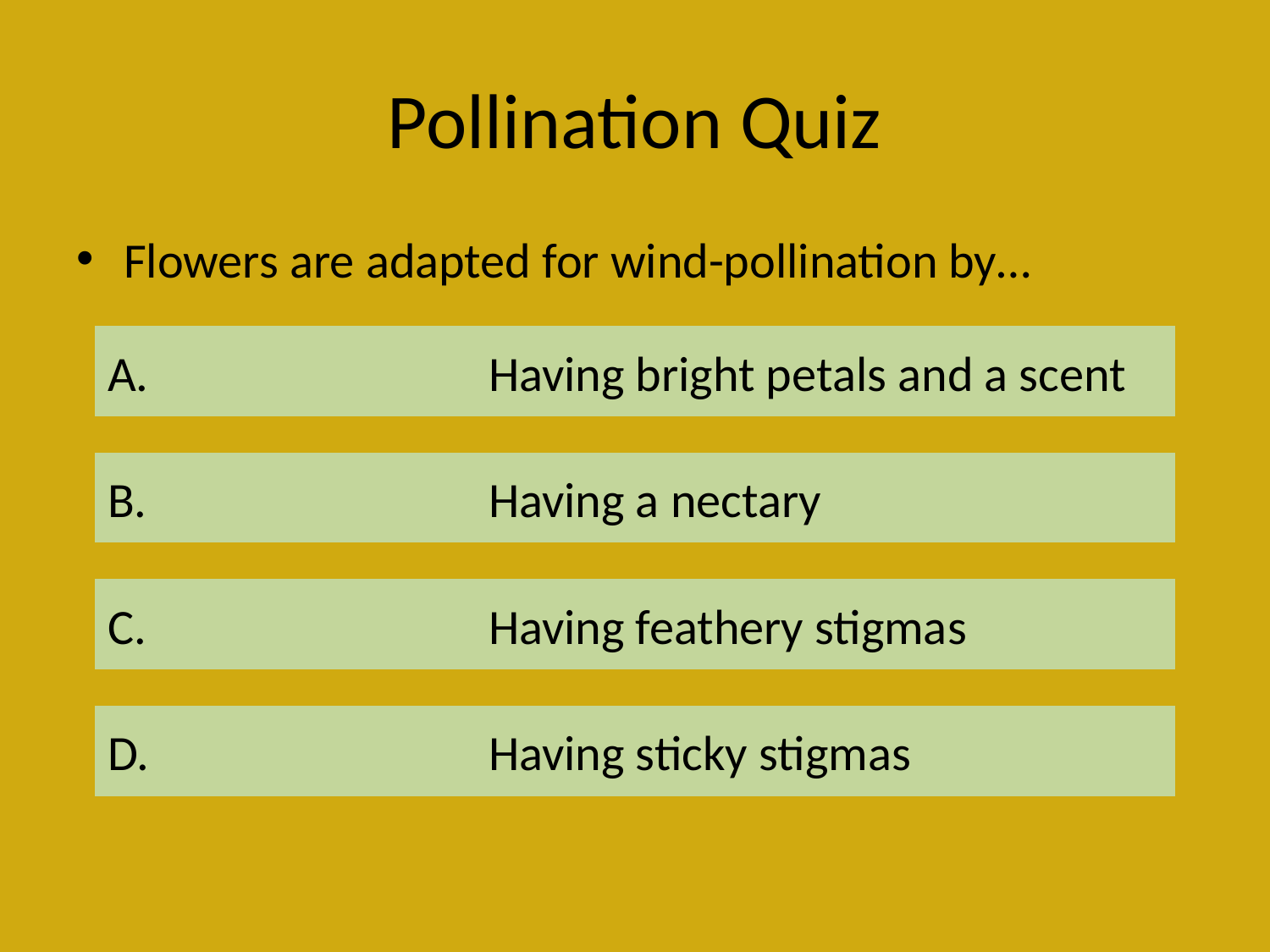

# Pollination Quiz
Flowers are adapted for wind-pollination by…
A.			Having bright petals and a scent
B.			Having a nectary
C.			Having feathery stigmas
D.			Having sticky stigmas